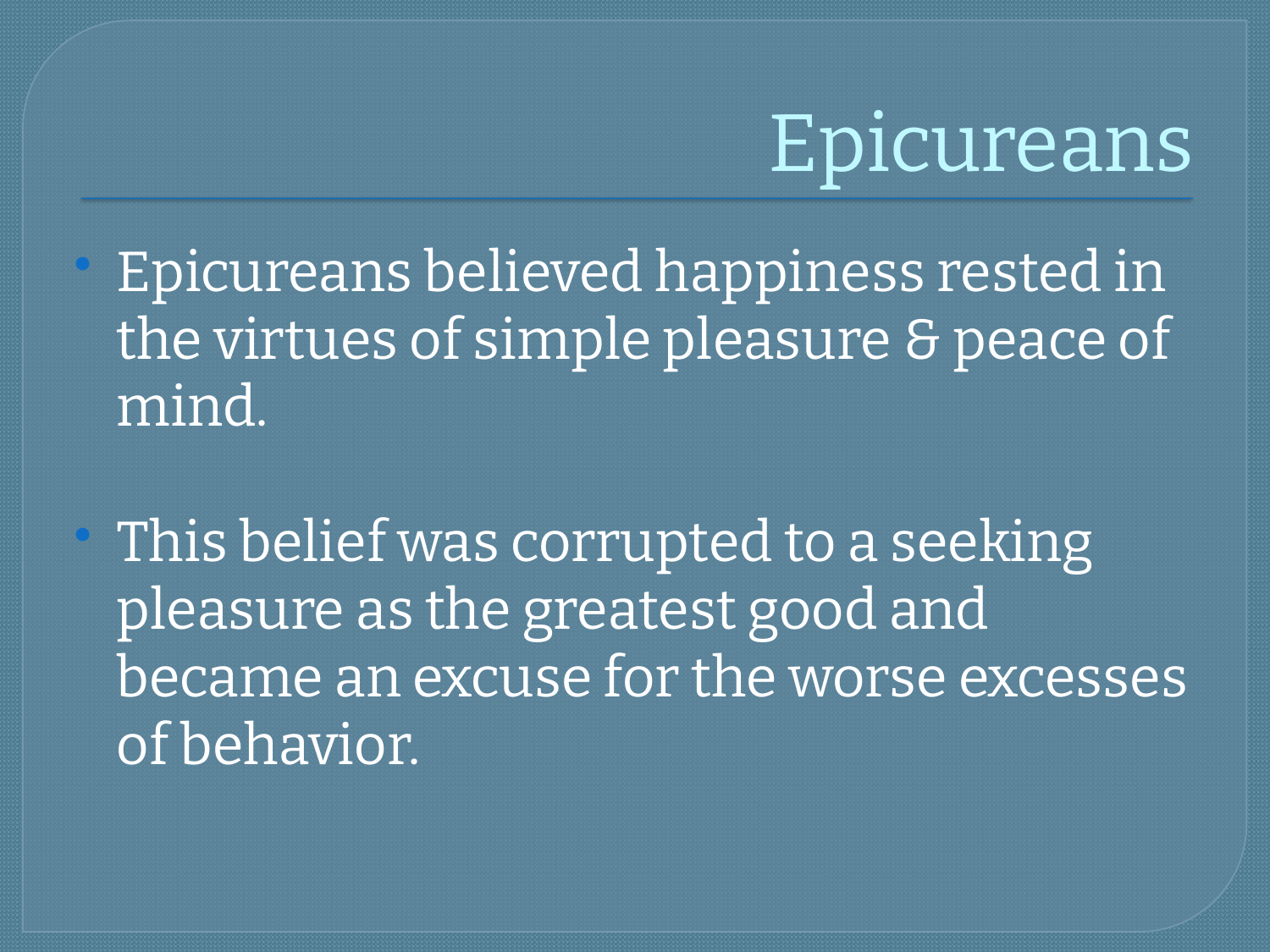

# Epicureans
Epicureans believed happiness rested in the virtues of simple pleasure & peace of mind.

This belief was corrupted to a seeking pleasure as the greatest good and became an excuse for the worse excesses of behavior.